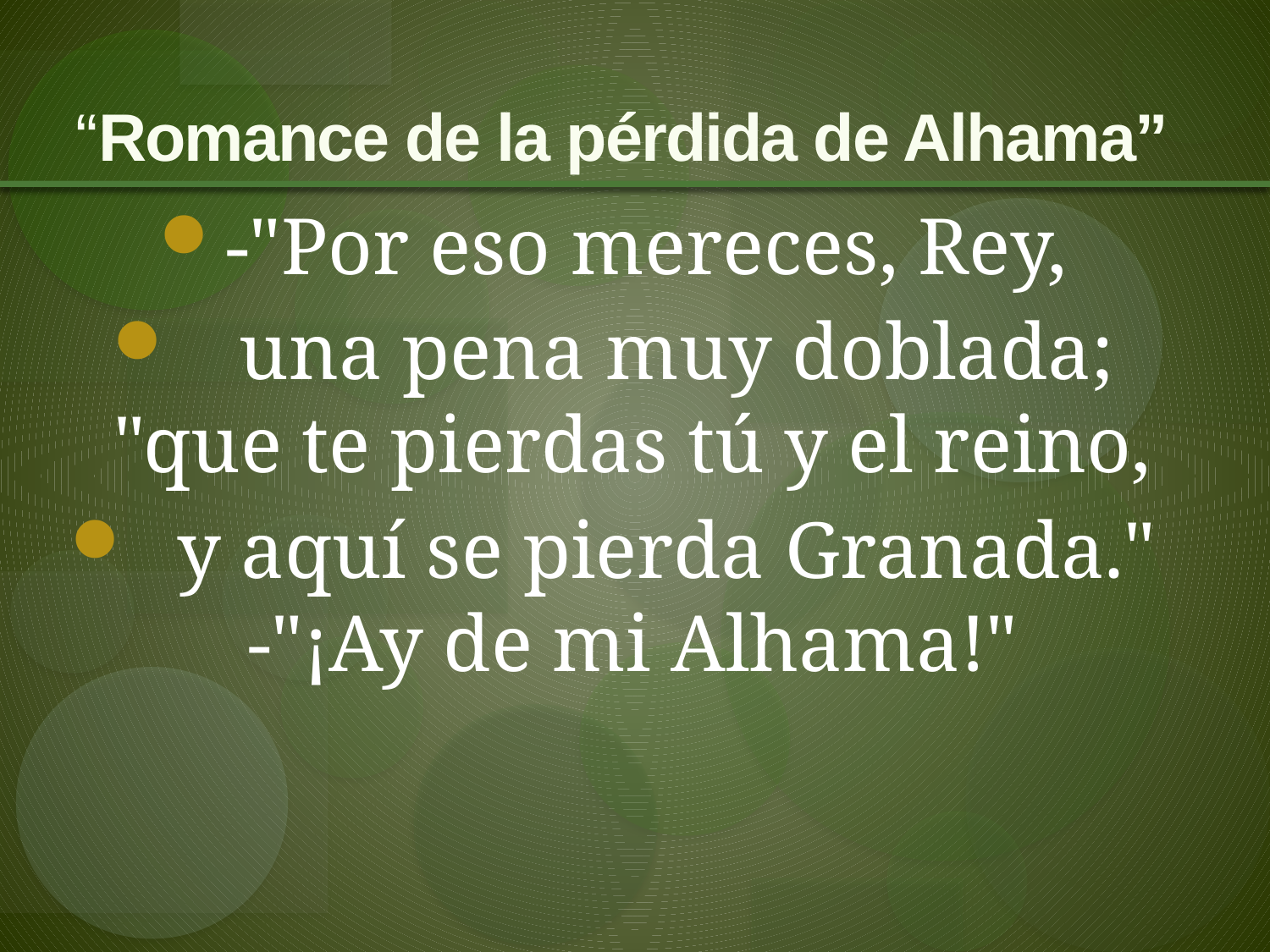

# “Romance de la pérdida de Alhama”
-"Por eso mereces, Rey,
   una pena muy doblada;
"que te pierdas tú y el reino,
  y aquí se pierda Granada."
-"¡Ay de mi Alhama!"